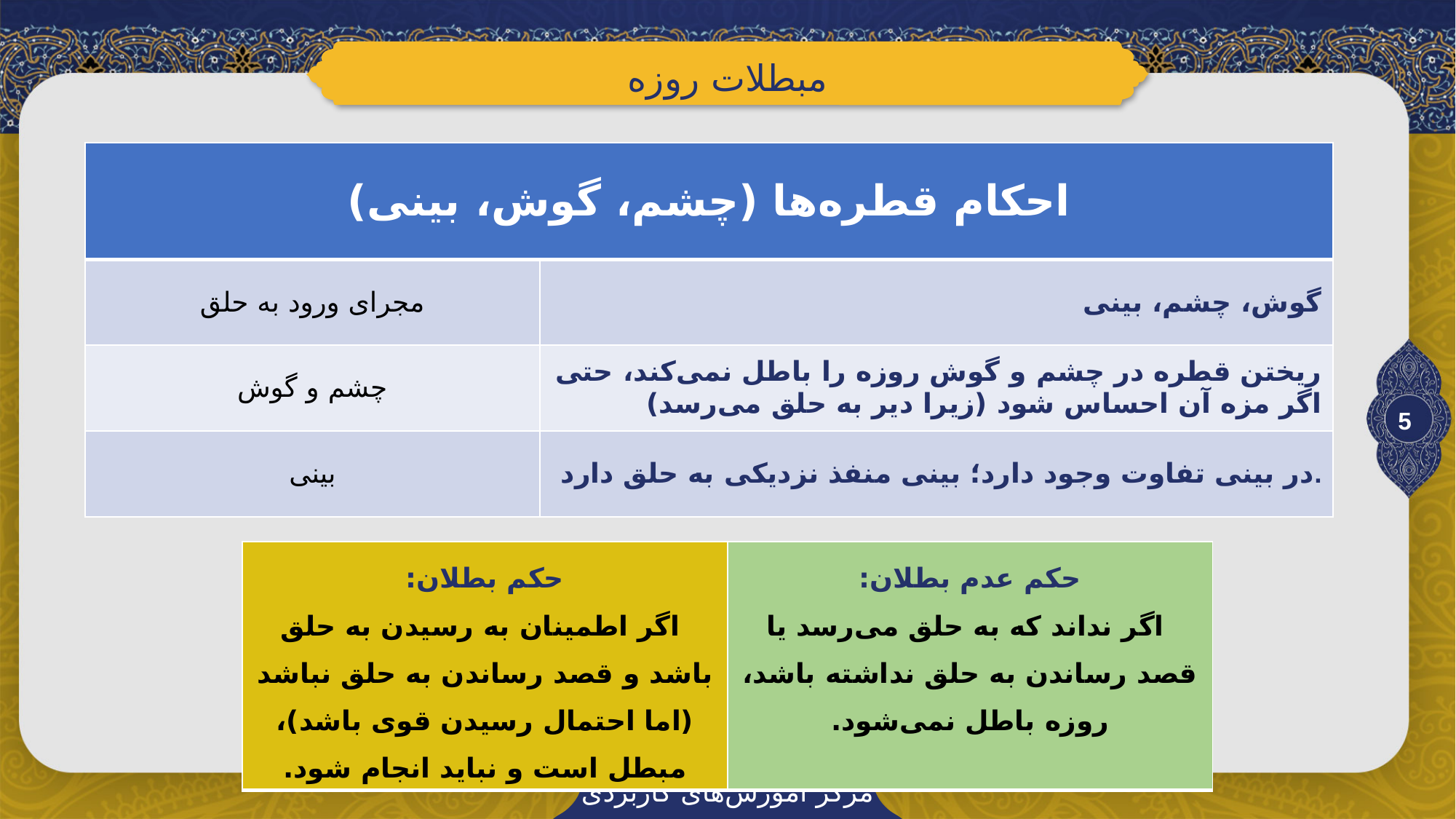

مبطلات روزه
| احکام قطره‌ها (چشم، گوش، بینی) |  |
| --- | --- |
| مجرای ورود به حلق | گوش، چشم، بینی |
| چشم و گوش | ریختن قطره در چشم و گوش روزه را باطل نمی‌کند، حتی اگر مزه آن احساس شود (زیرا دیر به حلق می‌رسد) |
| بینی | در بینی تفاوت وجود دارد؛ بینی منفذ نزدیکی به حلق دارد. |
5
| حکم بطلان: اگر اطمینان به رسیدن به حلق باشد و قصد رساندن به حلق نباشد (اما احتمال رسیدن قوی باشد)، مبطل است و نباید انجام شود. | حکم عدم بطلان: اگر نداند که به حلق می‌رسد یا قصد رساندن به حلق نداشته باشد، روزه باطل نمی‌شود. |
| --- | --- |
مرکز آموزش‌های کاربردی